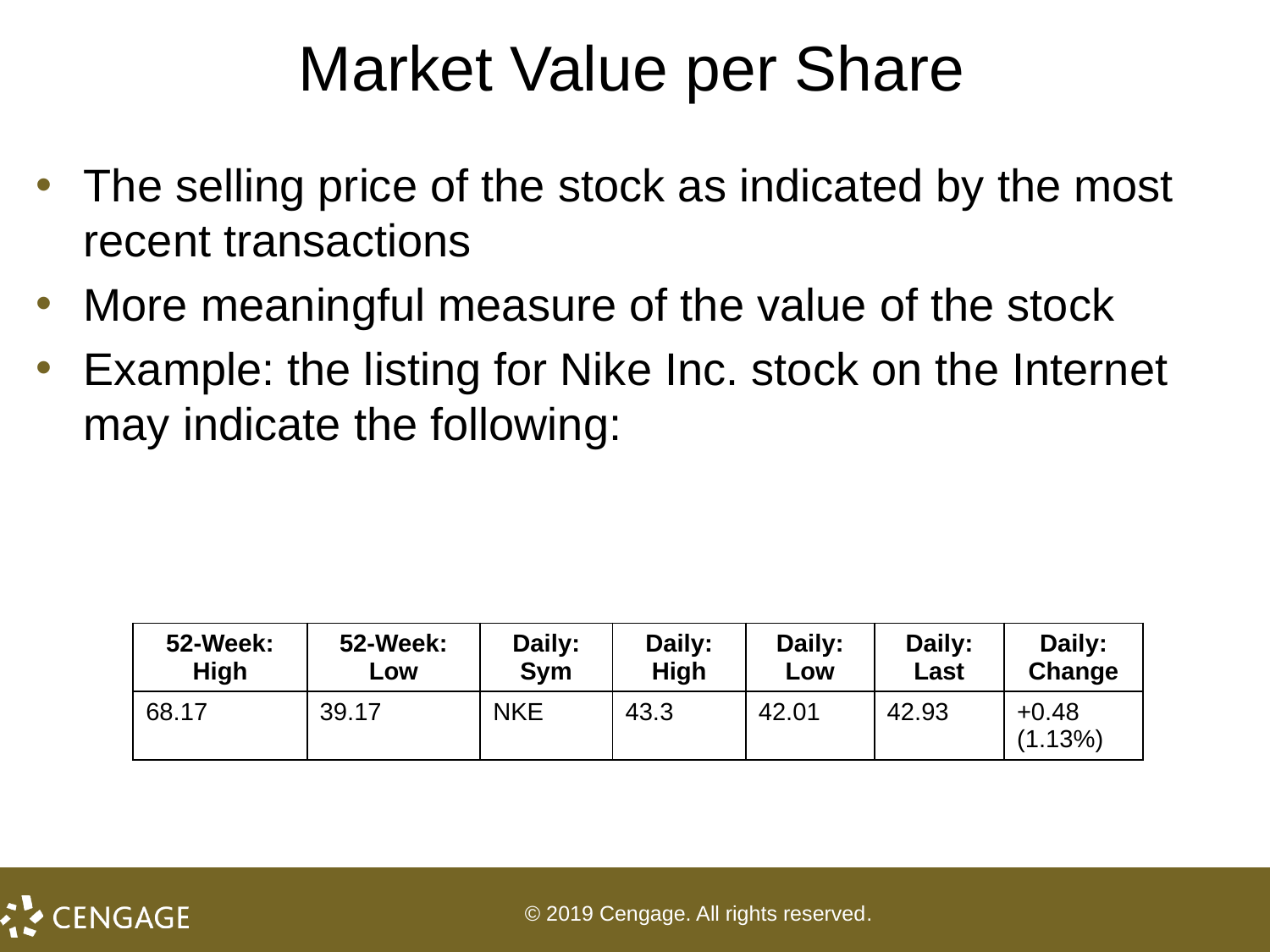

# Market Value per Share
The selling price of the stock as indicated by the most recent transactions
More meaningful measure of the value of the stock
Example: the listing for Nike Inc. stock on the Internet may indicate the following:
| 52-Week: High | 52-Week: Low | Daily: Sym | Daily: High | Daily: Low | Daily: Last | Daily: Change |
| --- | --- | --- | --- | --- | --- | --- |
| 68.17 | 39.17 | NKE | 43.3 | 42.01 | 42.93 | +0.48 (1.13%) |